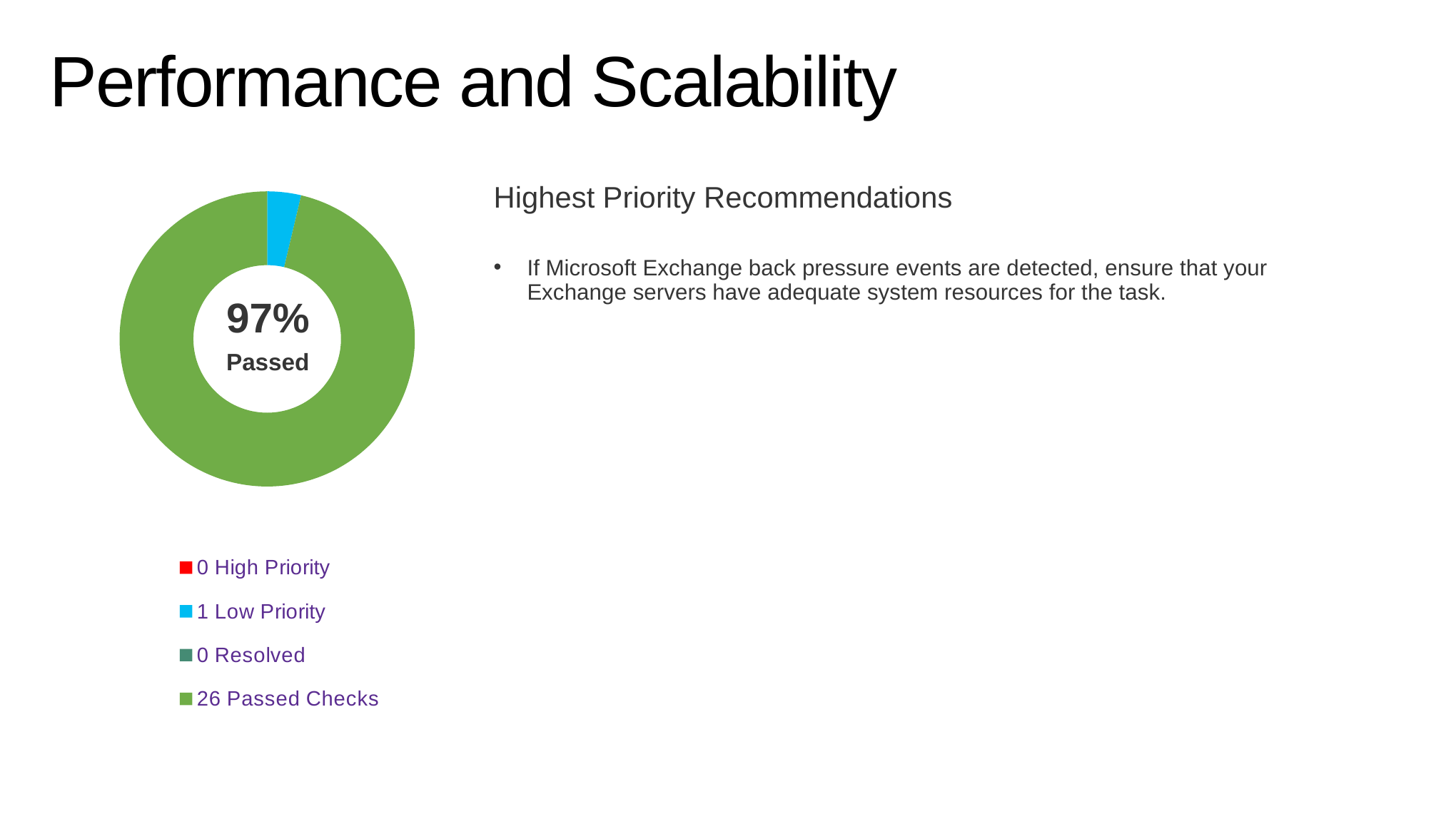

# Performance and Scalability

### Chart

| Category | Column1 |
|---|---|
| 0 High Priority  | 0.0 |
|  | None |
| 1 Low Priority | 1.0 |
|  | None |
| 0 Resolved | 0.0 |
|  | None |
| 26 Passed Checks | 26.0 |
Highest Priority Recommendations

If Microsoft Exchange back pressure events are detected, ensure that your Exchange servers have adequate system resources for the task.
97%
Passed